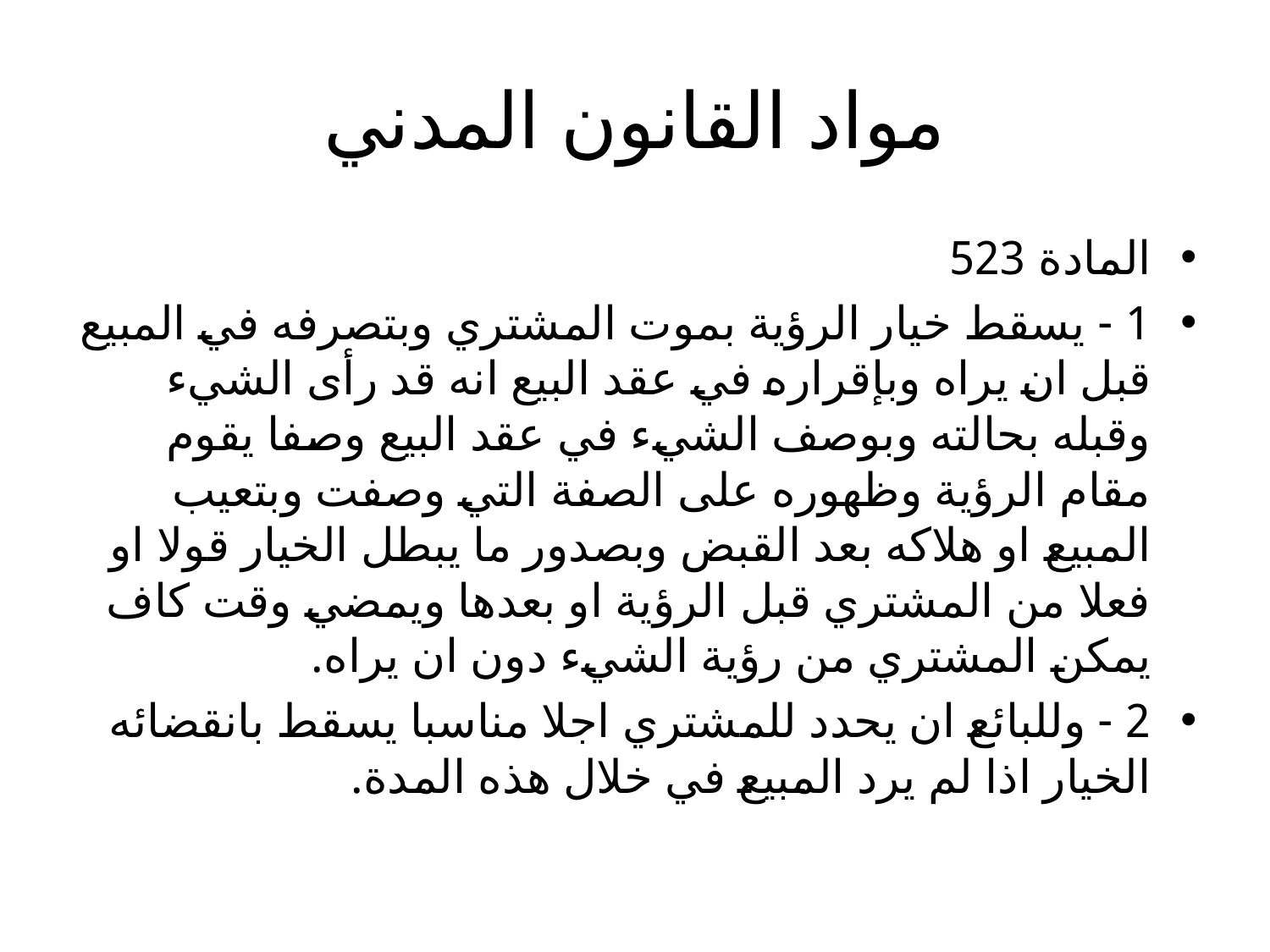

# مواد القانون المدني
المادة 523
1 - يسقط خیار الرؤية بموت المشتري وبتصرفه في المبیع قبل ان يراه وبإقراره في عقد البیع انه قد رأى الشيء وقبله بحالته وبوصف الشيء في عقد البیع وصفا يقوم مقام الرؤية وظھوره على الصفة التي وصفت وبتعیب المبیع او ھلاكه بعد القبض وبصدور ما يبطل الخیار قولا او فعلا من المشتري قبل الرؤية او بعدھا ويمضي وقت كاف يمكن المشتري من رؤية الشيء دون ان يراه.
2 - وللبائع ان يحدد للمشتري اجلا مناسبا يسقط بانقضائه الخیار اذا لم يرد المبیع في خلال ھذه المدة.